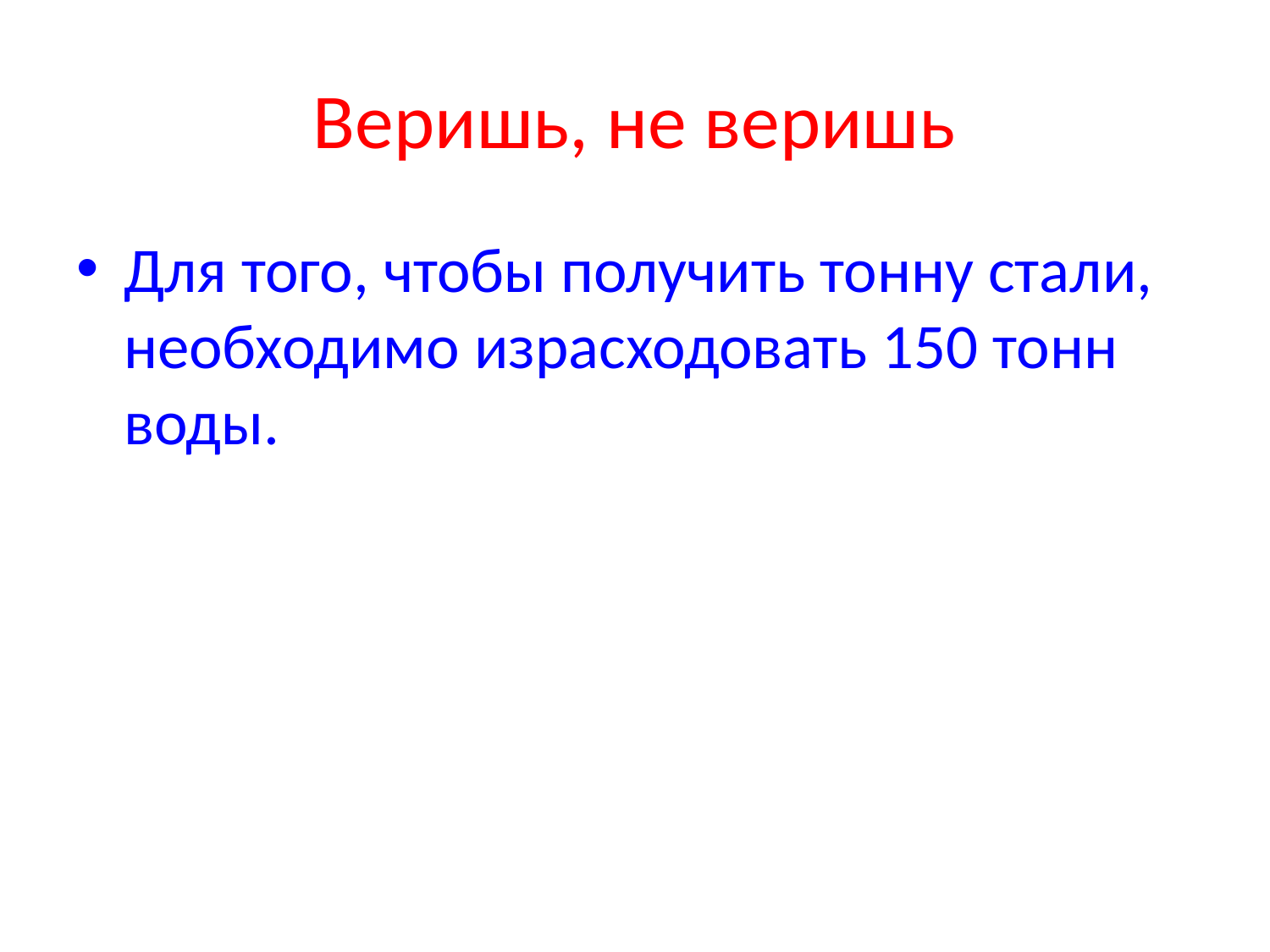

# Веришь, не веришь
Для того, чтобы получить тонну стали, необходимо израсходовать 150 тонн воды.